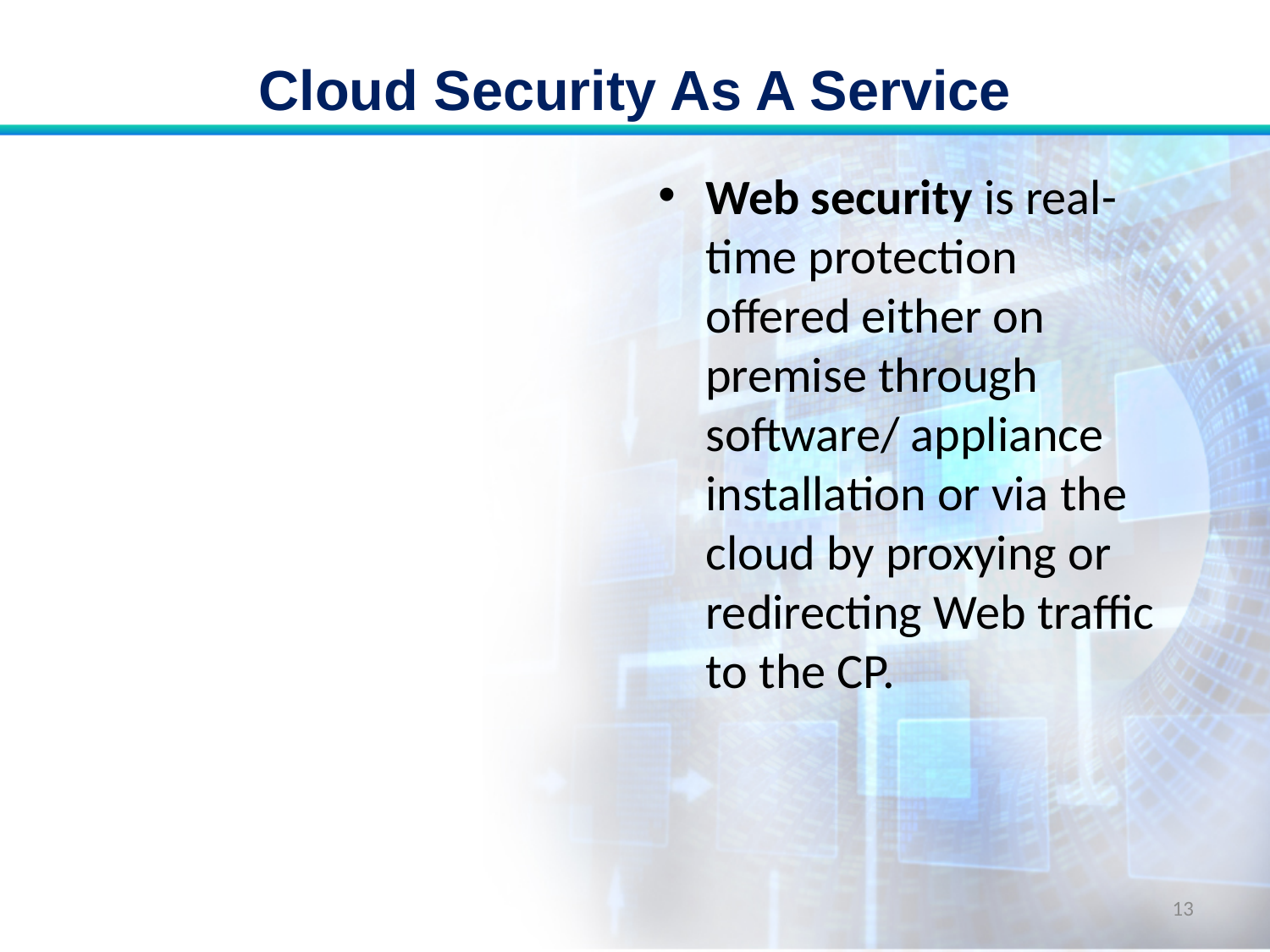

# Cloud Security As A Service
Web security is real-time protection offered either on premise through software/ appliance installation or via the cloud by proxying or redirecting Web traffic to the CP.
13